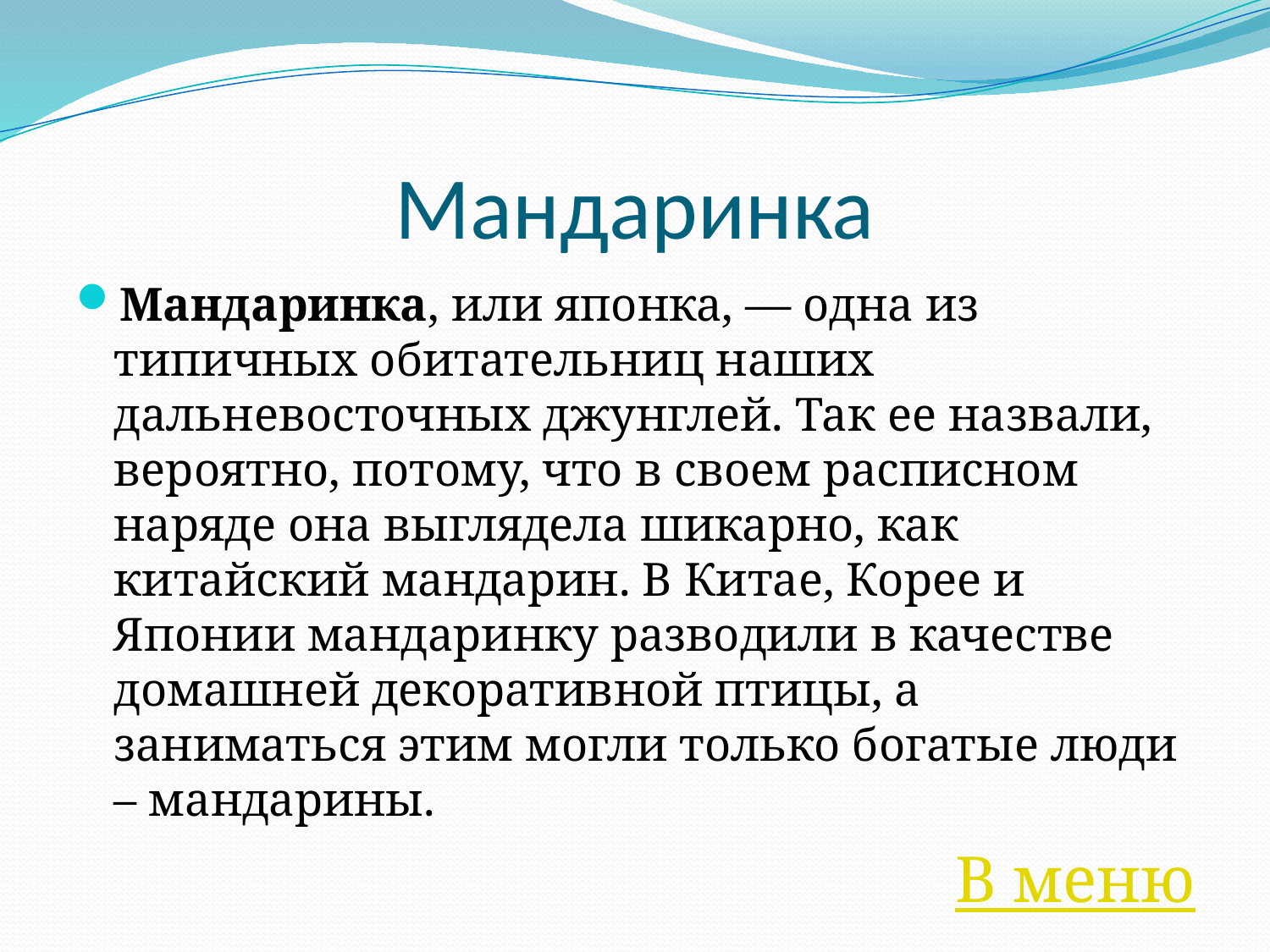

# Мандаринка
Мандаринка, или японка, — одна из типичных обитательниц наших дальневосточных джунглей. Так ее назвали, вероятно, потому, что в своем расписном наряде она выглядела шикарно, как китайский мандарин. В Китае, Корее и Японии мандаринку разводили в качестве домашней декоративной птицы, а заниматься этим могли только богатые люди – мандарины.
В меню